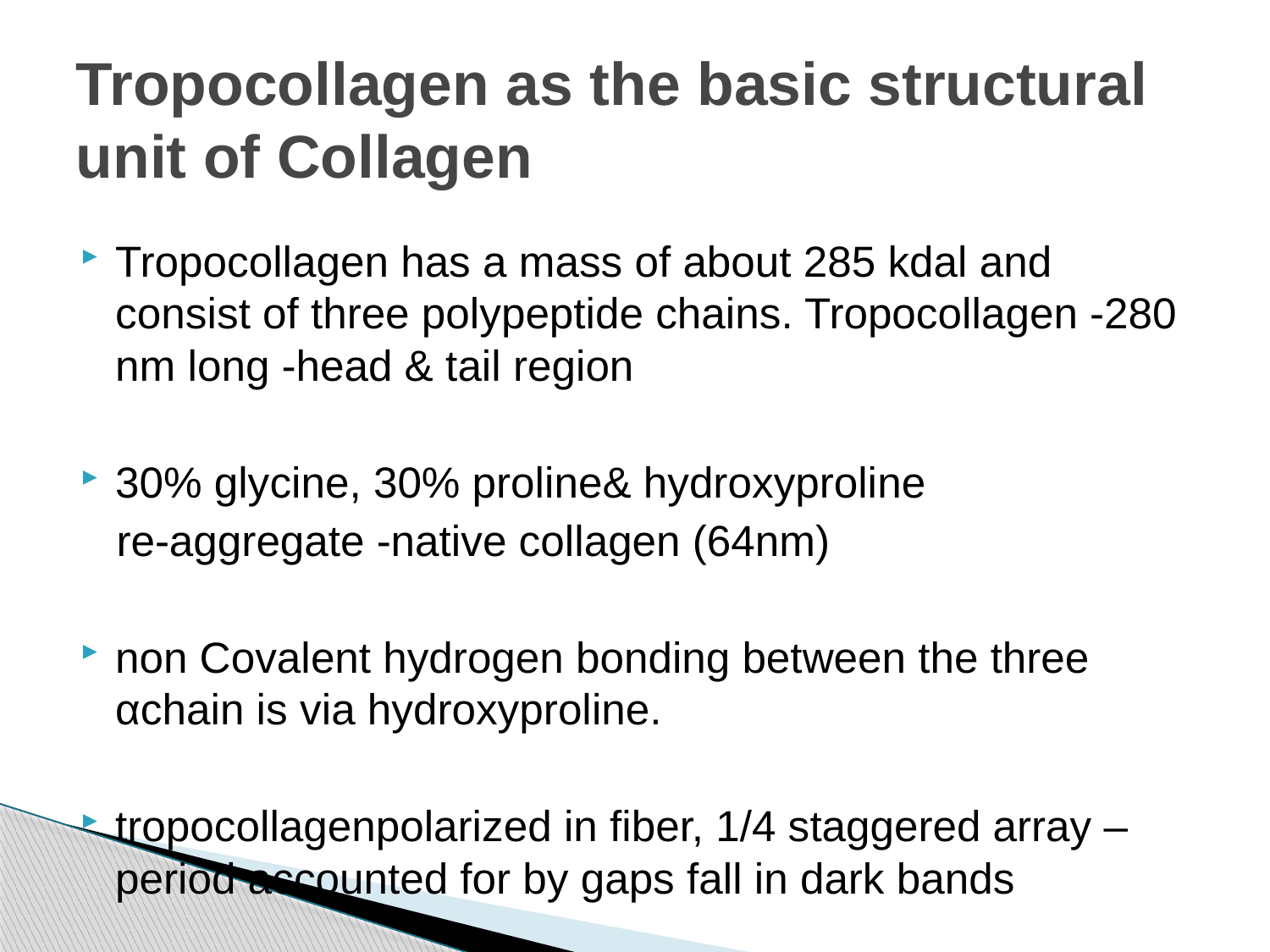

# Tropocollagen as the basic structural unit of Collagen

Tropocollagen has a mass of about 285 kdal and consist of three polypeptide chains. Tropocollagen -280 nm long -head & tail region

30% glycine, 30% proline& hydroxyproline
   re-aggregate -native collagen (64nm)

non Covalent hydrogen bonding between the three αchain is via hydroxyproline.

tropocollagenpolarized in fiber, 1/4 staggered array –period accounted for by gaps fall in dark bands